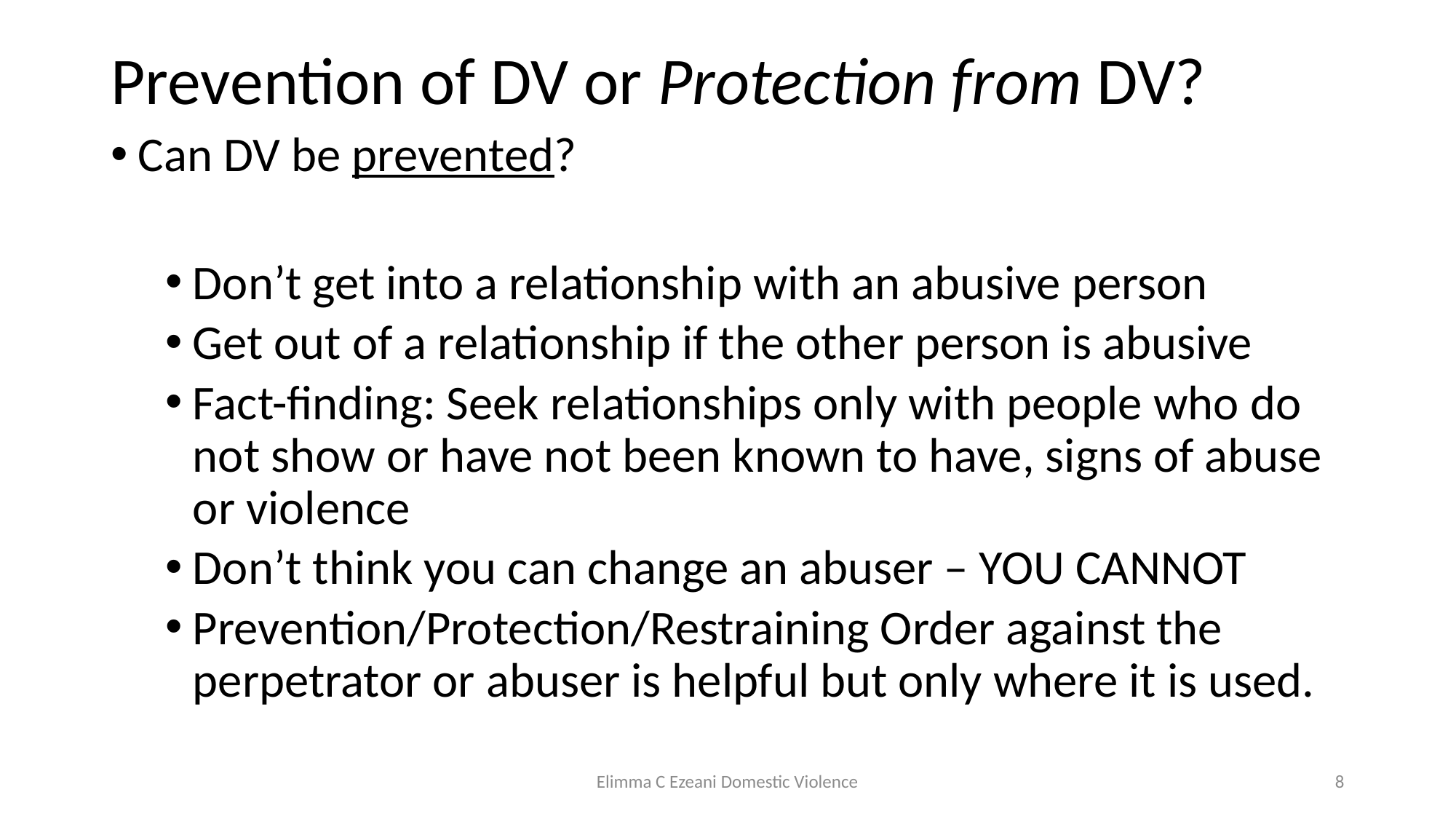

# Prevention of DV or Protection from DV?
Can DV be prevented?

Don’t get into a relationship with an abusive person
Get out of a relationship if the other person is abusive
Fact-finding: Seek relationships only with people who do not show or have not been known to have, signs of abuse or violence
Don’t think you can change an abuser – YOU CANNOT
Prevention/Protection/Restraining Order against the perpetrator or abuser is helpful but only where it is used.
Elimma C Ezeani Domestic Violence
8